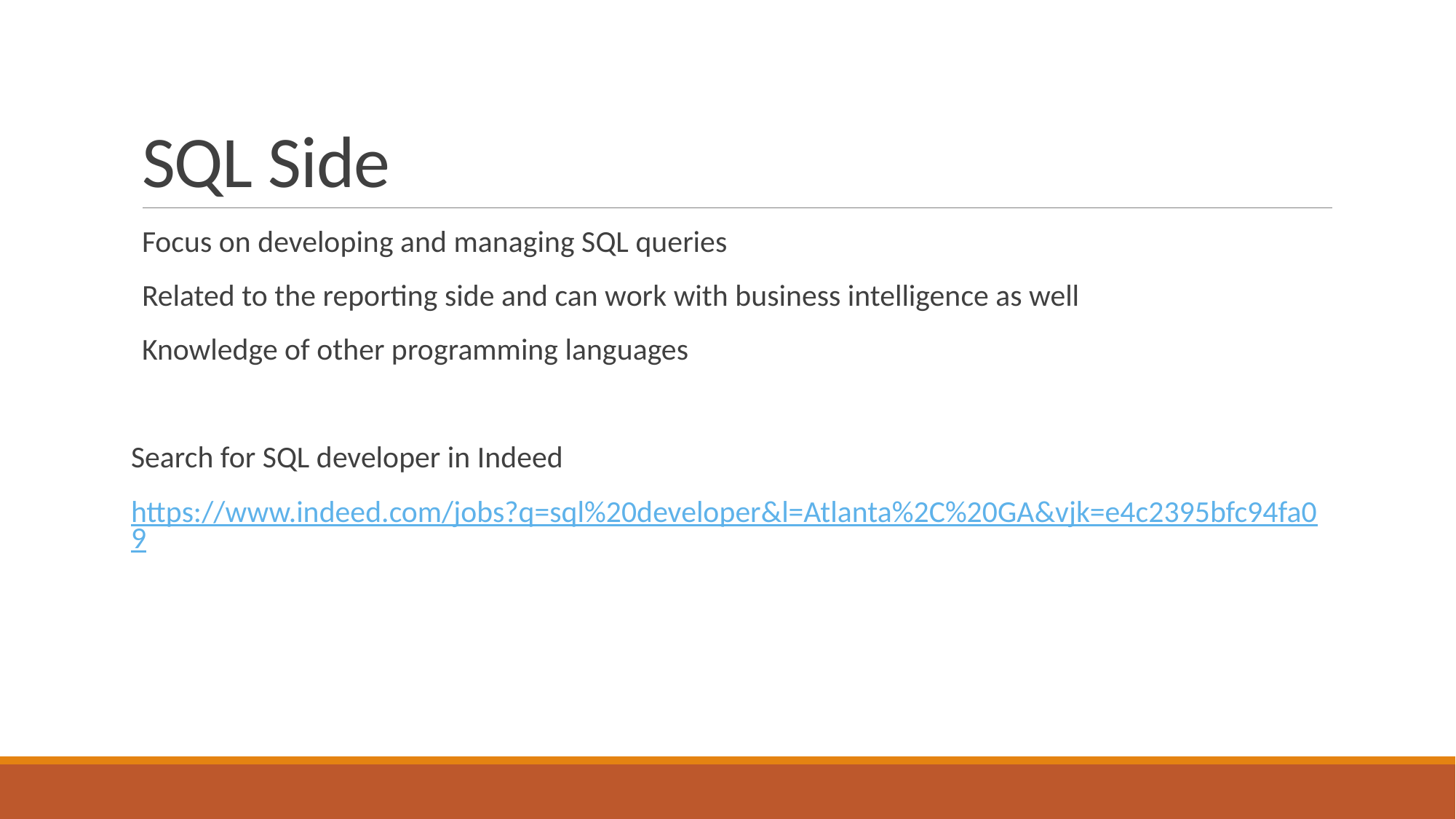

# SQL Side
Focus on developing and managing SQL queries
Related to the reporting side and can work with business intelligence as well
Knowledge of other programming languages

Search for SQL developer in Indeed
https://www.indeed.com/jobs?q=sql%20developer&l=Atlanta%2C%20GA&vjk=e4c2395bfc94fa09